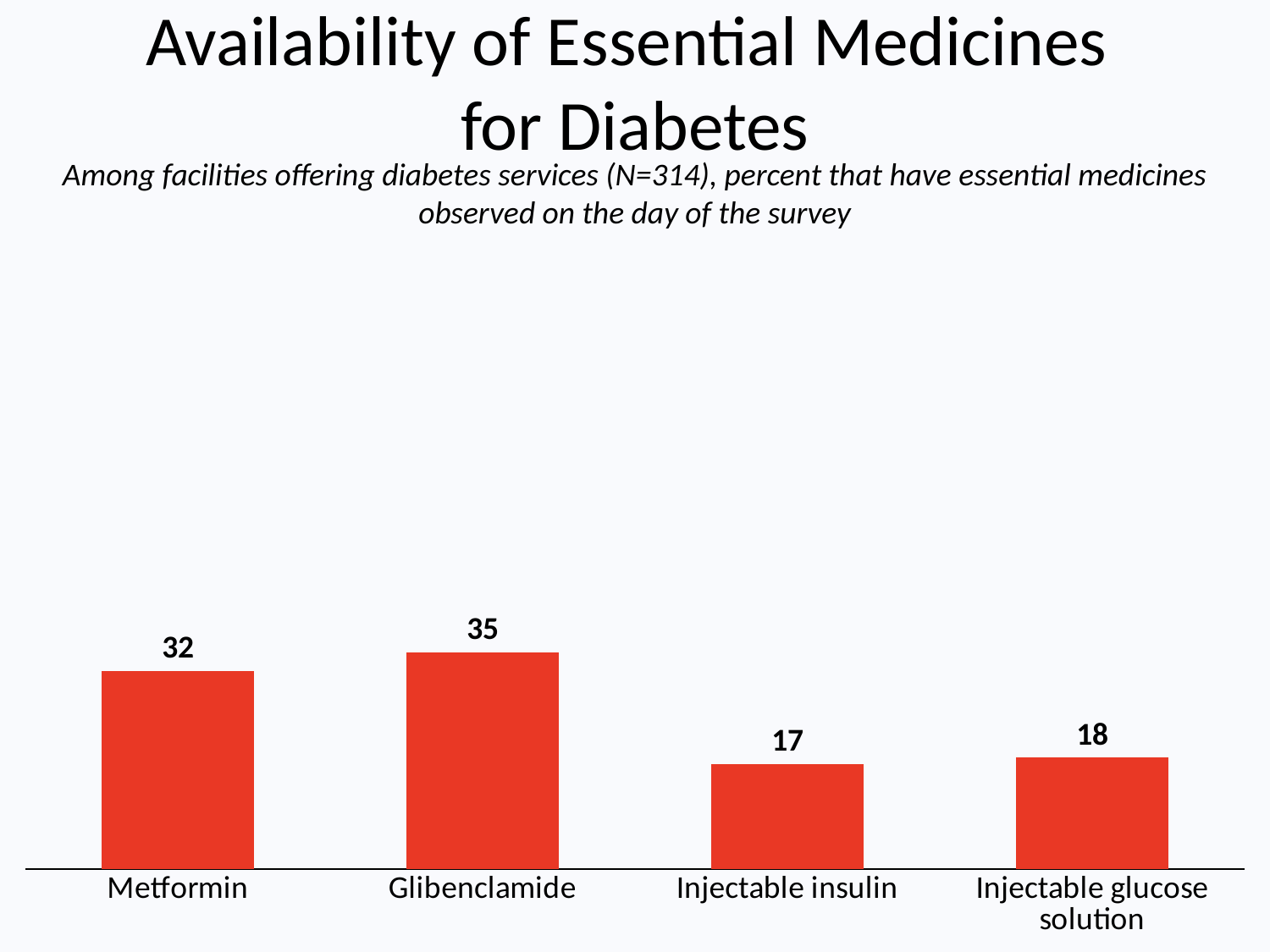

# Availability of Essential Medicines for Diabetes
Among facilities offering diabetes services (N=314), percent that have essential medicines observed on the day of the survey

### Chart

| Category | National average |
|---|---|
| Metformin | 32.0 |
| Glibenclamide | 35.0 |
| Injectable insulin | 17.0 |
| Injectable glucose solution | 18.0 |